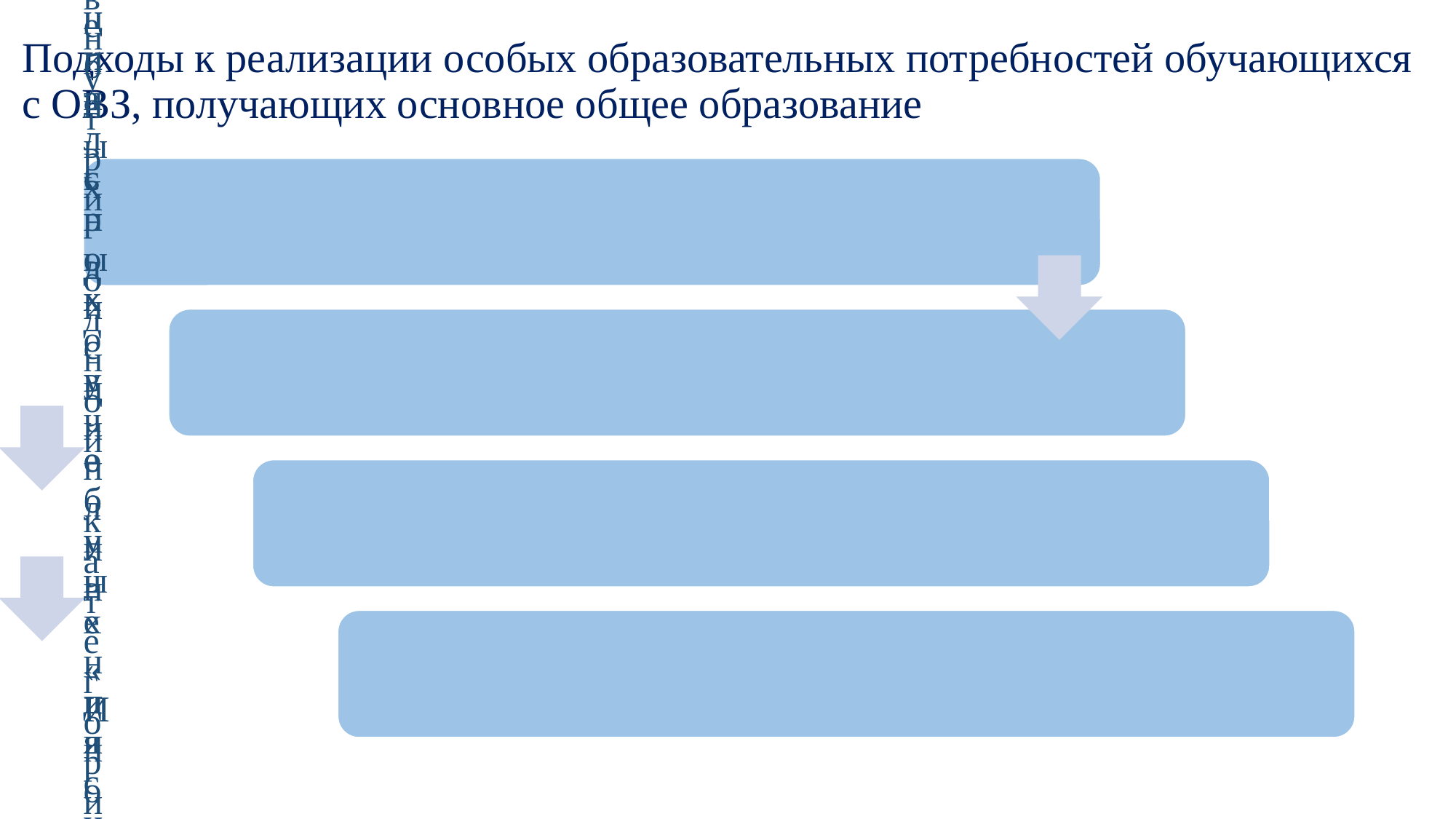

# Подходы к реализации особых образовательных потребностей обучающихся с ОВЗ, получающих основное общее образование